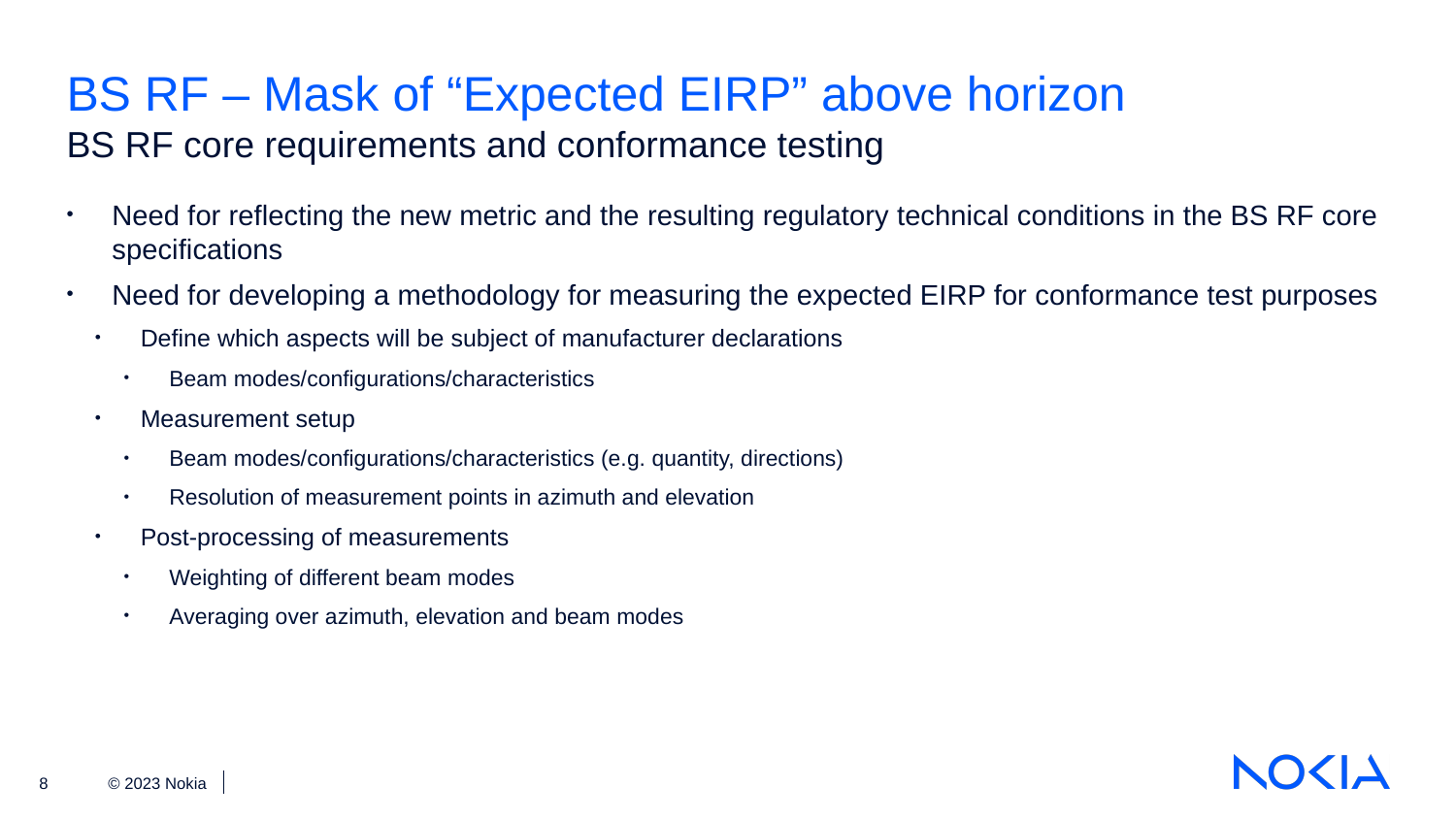

BS RF – Mask of “Expected EIRP” above horizon
BS RF core requirements and conformance testing
Need for reflecting the new metric and the resulting regulatory technical conditions in the BS RF core specifications
Need for developing a methodology for measuring the expected EIRP for conformance test purposes
Define which aspects will be subject of manufacturer declarations
Beam modes/configurations/characteristics
Measurement setup
Beam modes/configurations/characteristics (e.g. quantity, directions)
Resolution of measurement points in azimuth and elevation
Post-processing of measurements
Weighting of different beam modes
Averaging over azimuth, elevation and beam modes